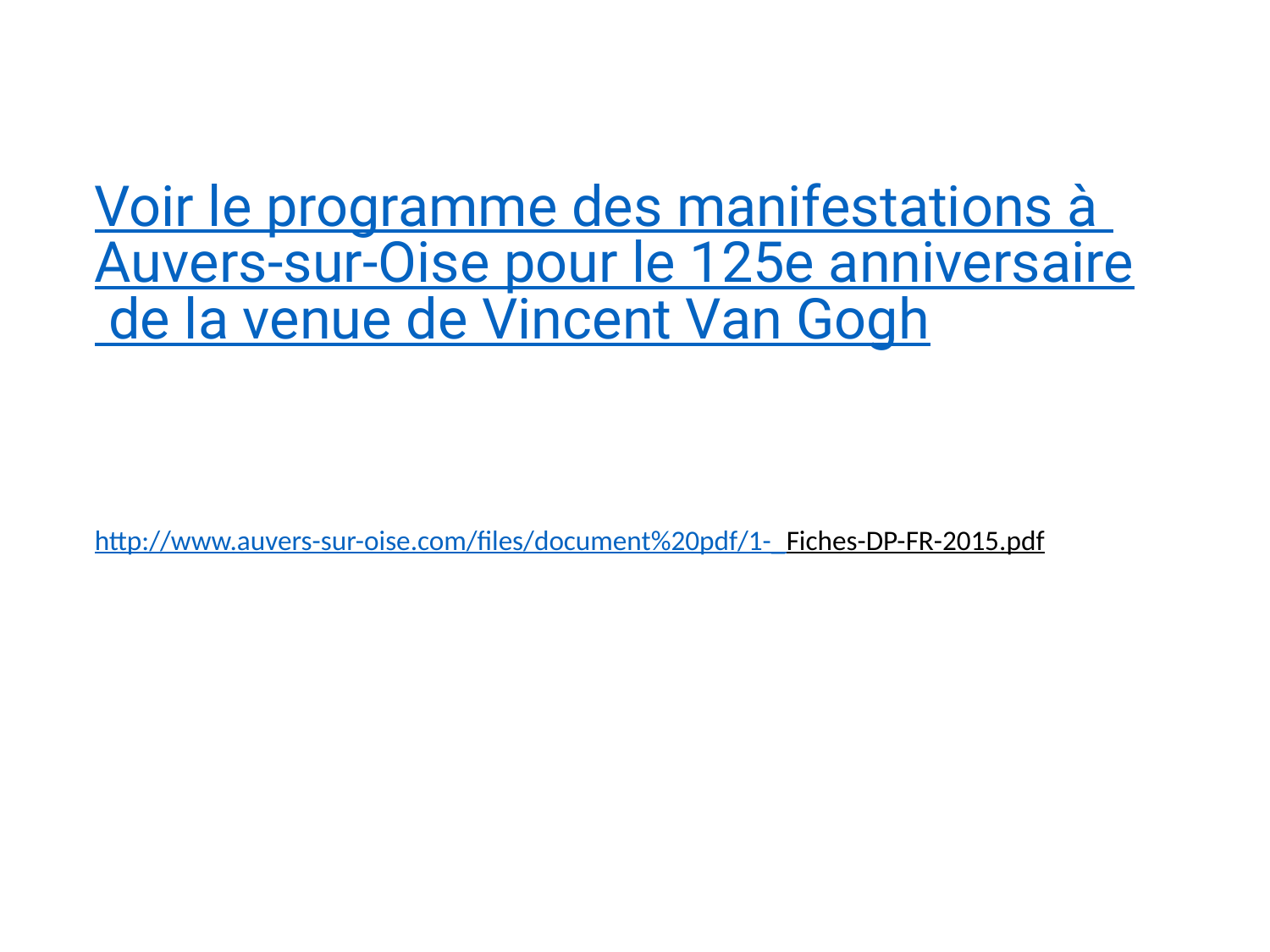

Voir le programme des manifestations à Auvers-sur-Oise pour le 125e anniversaire de la venue de Vincent Van Gogh
http://www.auvers-sur-oise.com/files/document%20pdf/1-_Fiches-DP-FR-2015.pdf